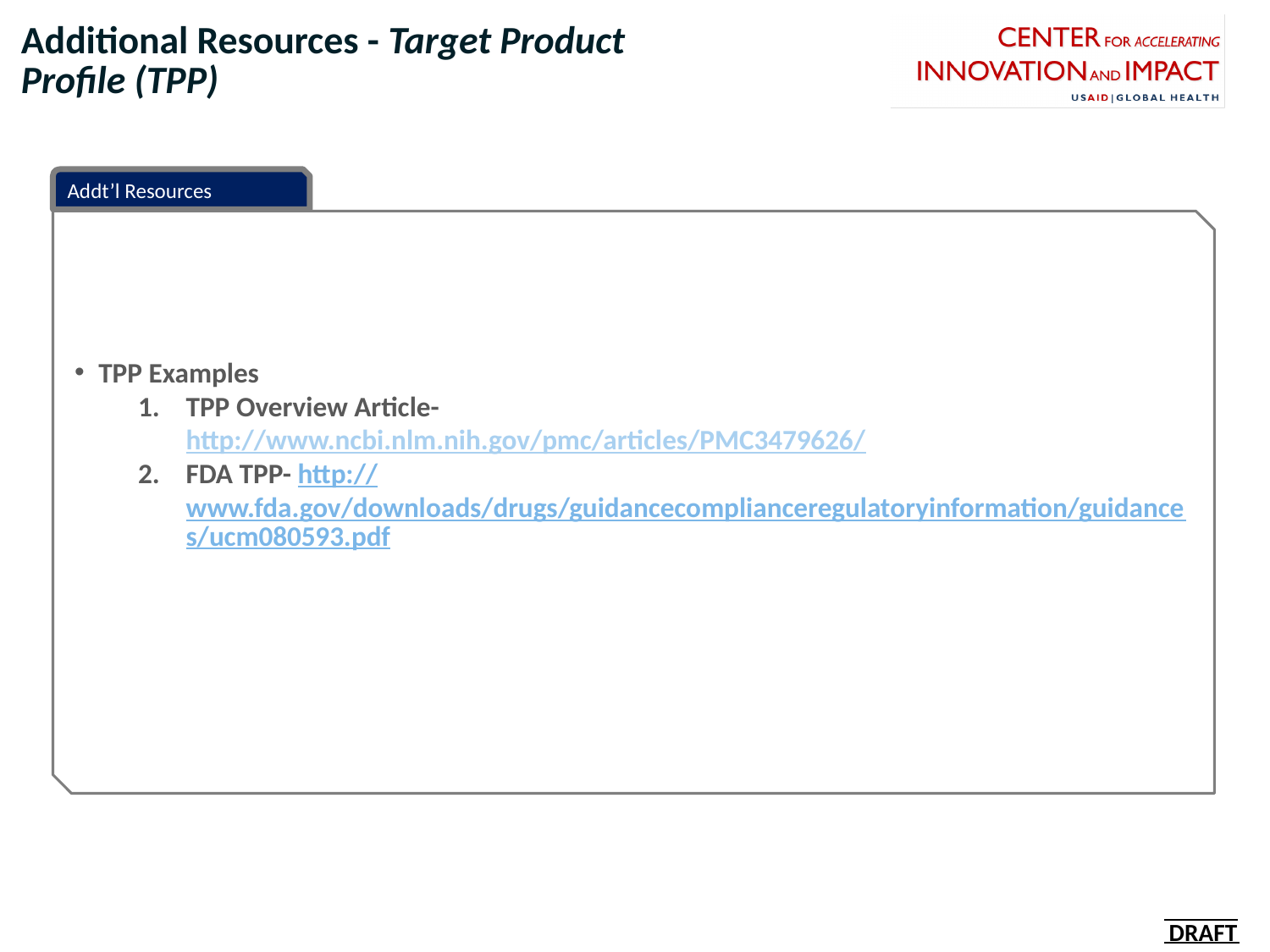

Additional Resources - Target Product Profile (TPP)
Addt’l Resources

TPP Examples
TPP Overview Article-
http://www.ncbi.nlm.nih.gov/pmc/articles/PMC3479626/
FDA TPP- http://www.fda.gov/downloads/drugs/guidancecomplianceregulatoryinformation/guidances/ucm080593.pdf